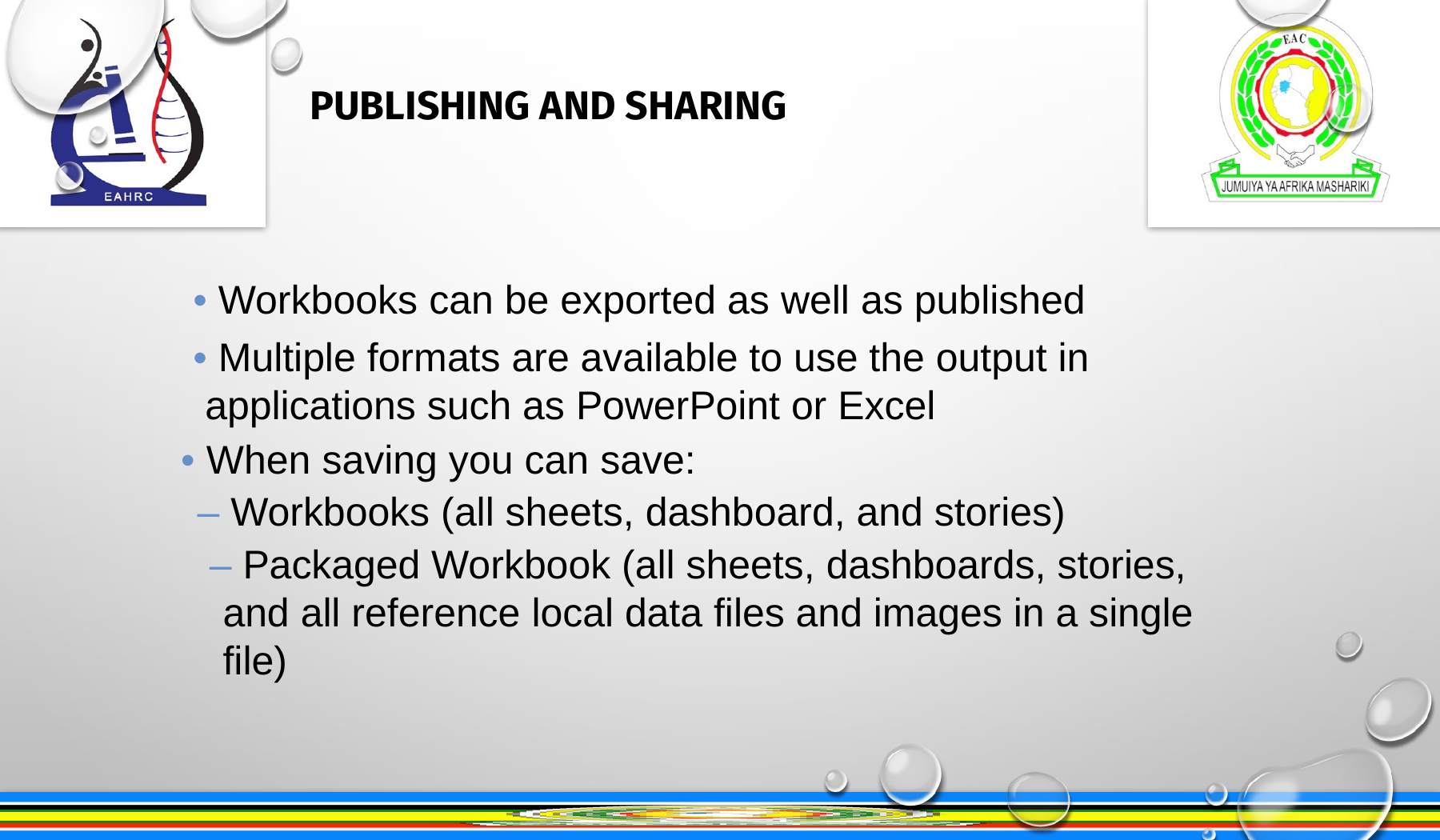

PUBLISHING AND SHARING

• Workbooks can be exported as well as published
• Multiple formats are available to use the output in applications such as PowerPoint or Excel
• When saving you can save:
– Workbooks (all sheets, dashboard, and stories)
– Packaged Workbook (all sheets, dashboards, stories, and all reference local data files and images in a single file)